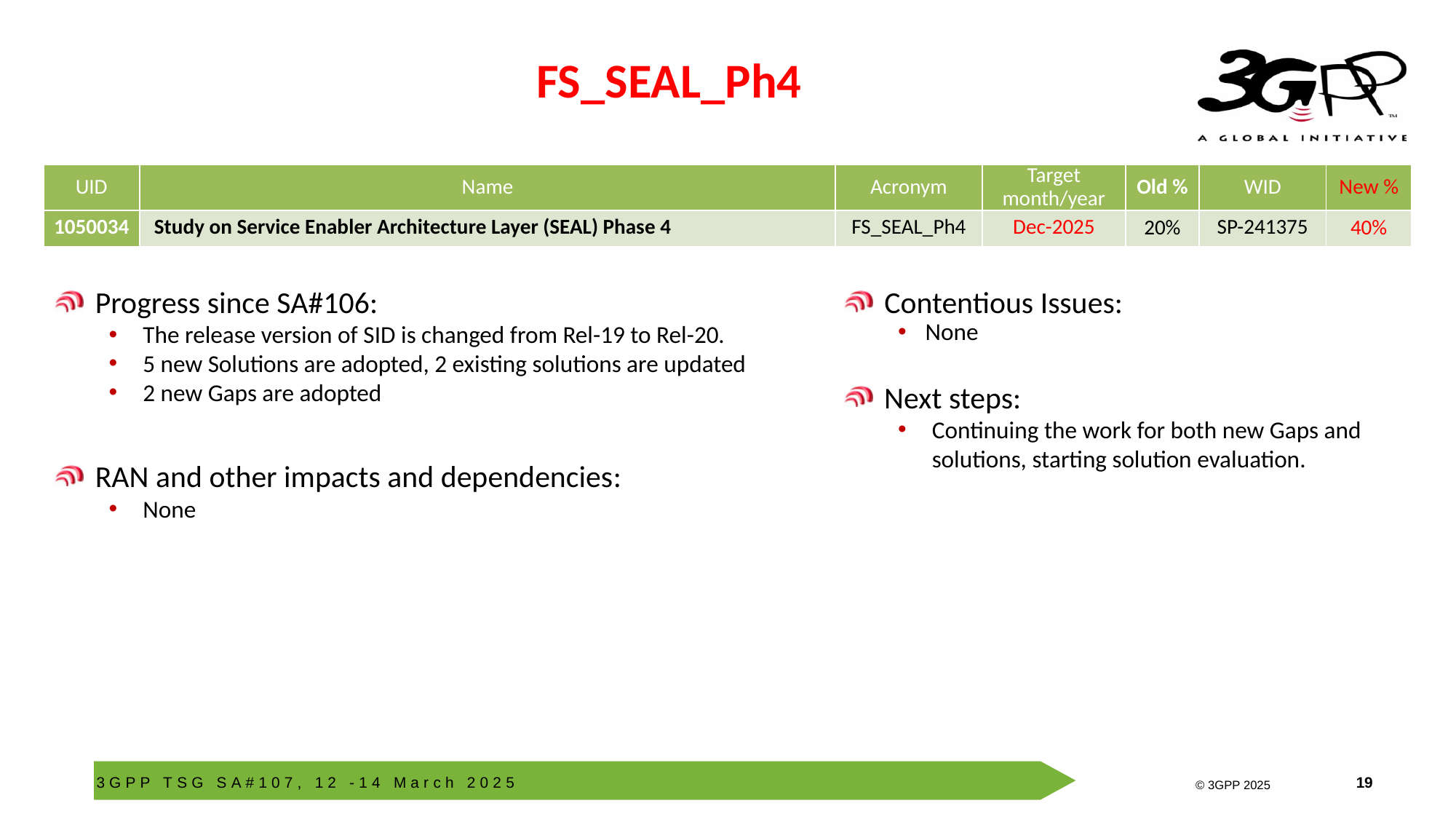

# FS_SEAL_Ph4
| UID | Name | Acronym | Target month/year | Old % | WID | New % |
| --- | --- | --- | --- | --- | --- | --- |
| 1050034 | Study on Service Enabler Architecture Layer (SEAL) Phase 4 | FS\_SEAL\_Ph4 | Dec-2025 | 20% | SP-241375 | 40% |
Progress since SA#106:
The release version of SID is changed from Rel-19 to Rel-20.
5 new Solutions are adopted, 2 existing solutions are updated
2 new Gaps are adopted

RAN and other impacts and dependencies:
None
Contentious Issues:
None

Next steps:
Continuing the work for both new Gaps and solutions, starting solution evaluation.